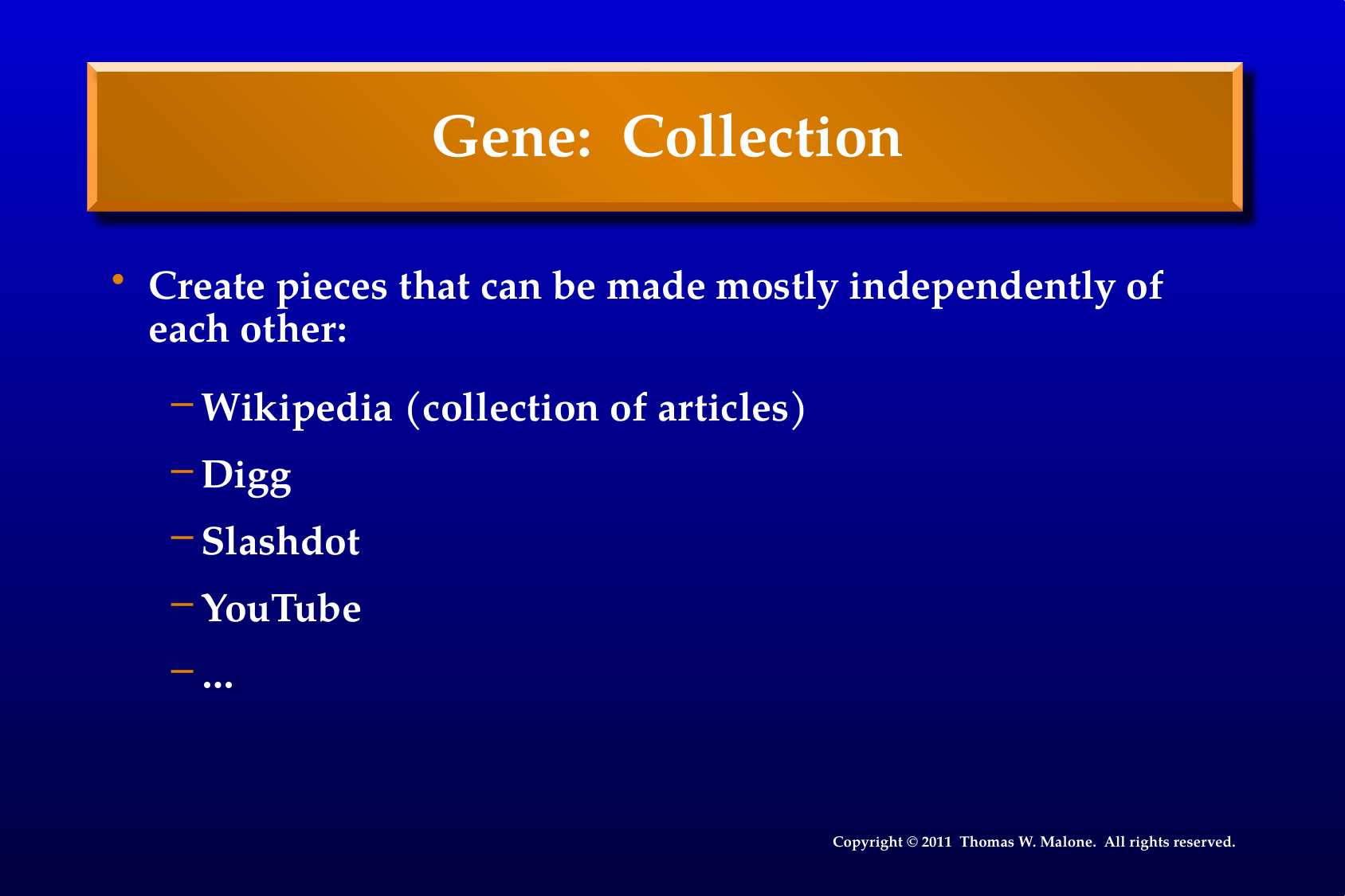

# Gene:  Collection
Create pieces that can be made mostly independently of each other:
Wikipedia (collection of articles)
Digg
Slashdot
YouTube
…